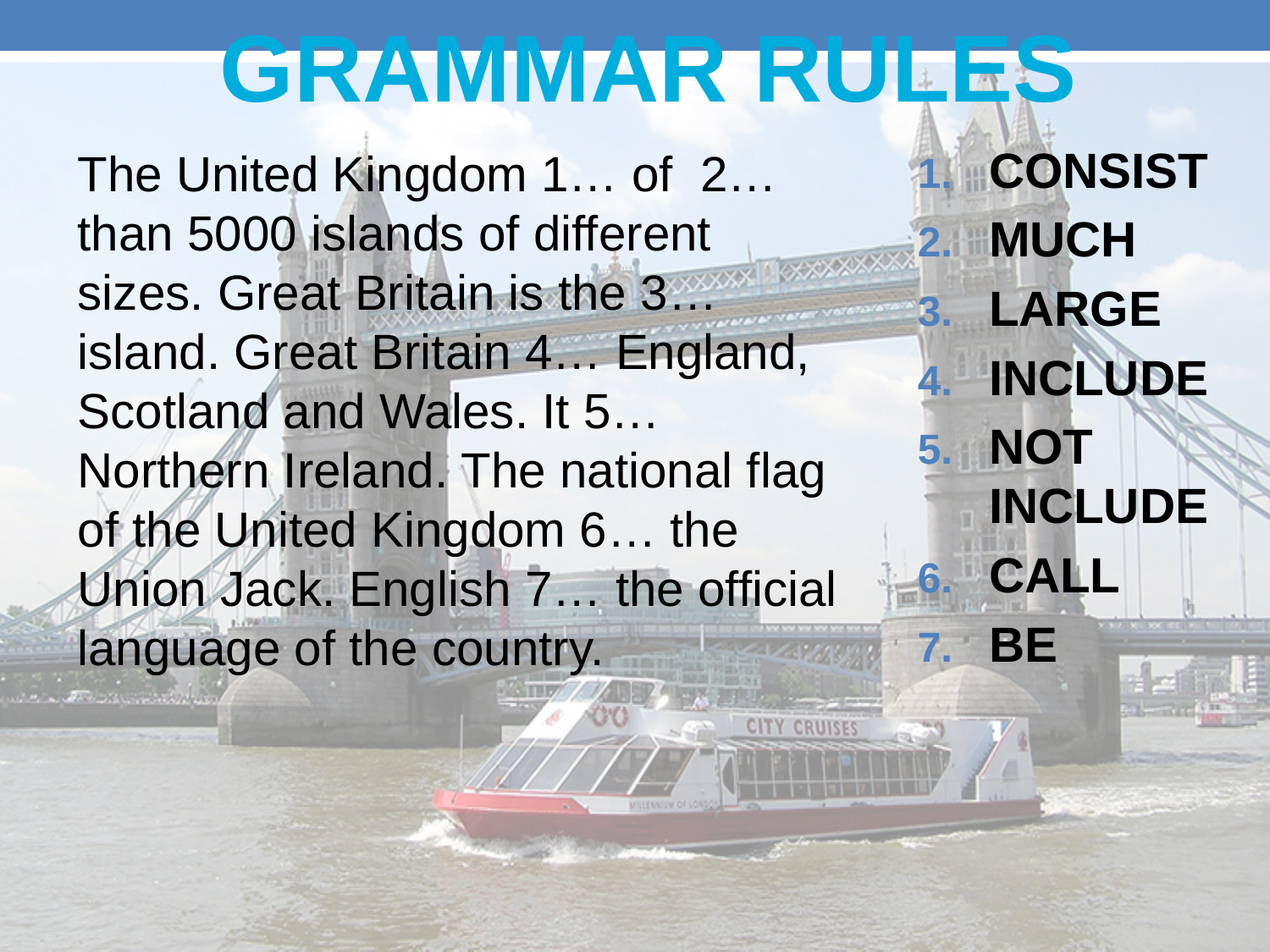

Grammar rules
CONSIST
MUCH
LARGE
INCLUDE
NOT INCLUDE
CALL
BE
The United Kingdom 1… of  2… than 5000 islands of different sizes. Great Britain is the 3… island. Great Britain 4… England, Scotland and Wales. It 5… Northern Ireland. The national flag of the United Kingdom 6… the Union Jack. English 7… the official language of the country.